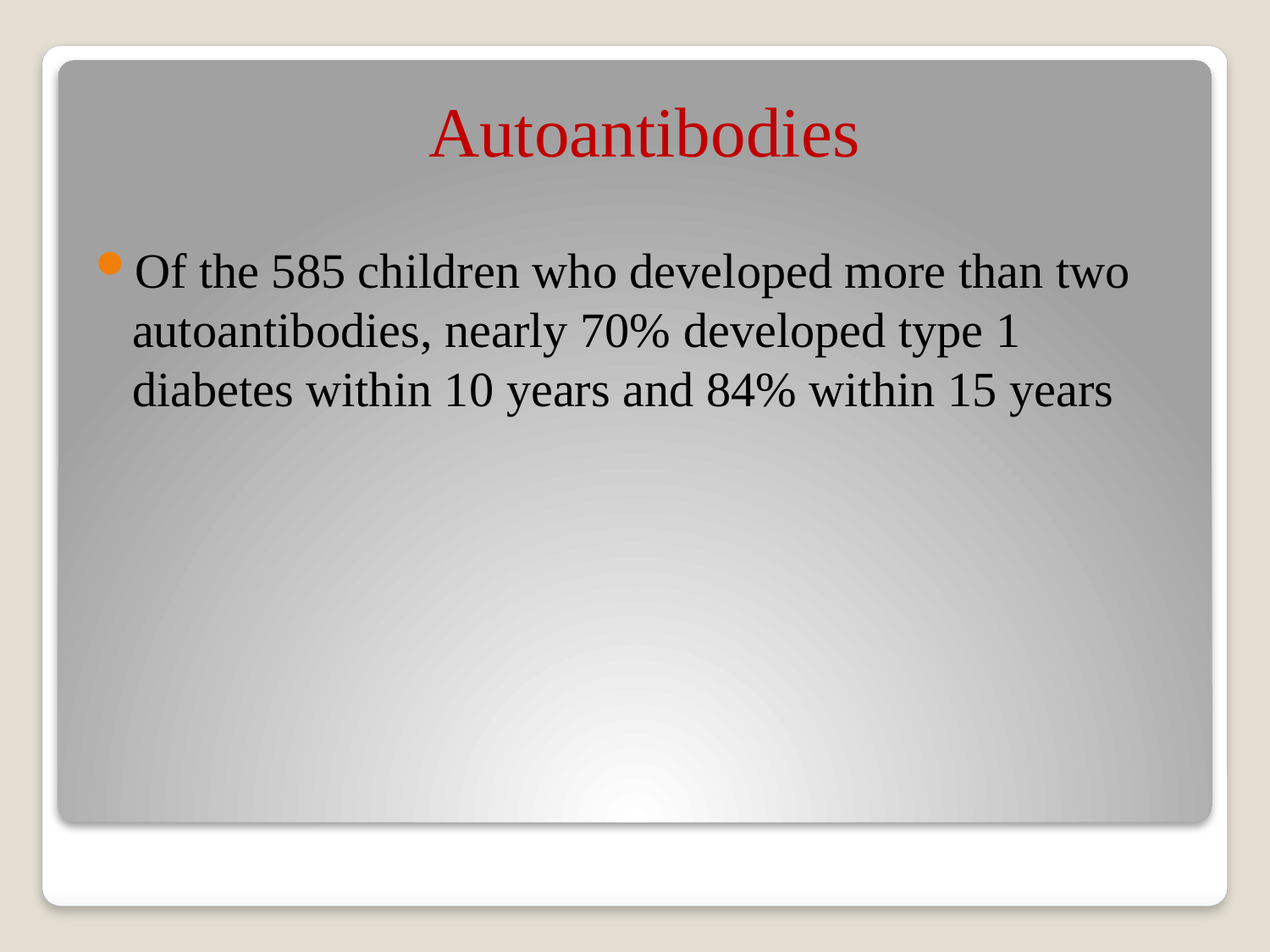

Autoantibodies

Of the 585 children who developed more than two autoantibodies, nearly 70% developed type 1 diabetes within 10 years and 84% within 15 years
#